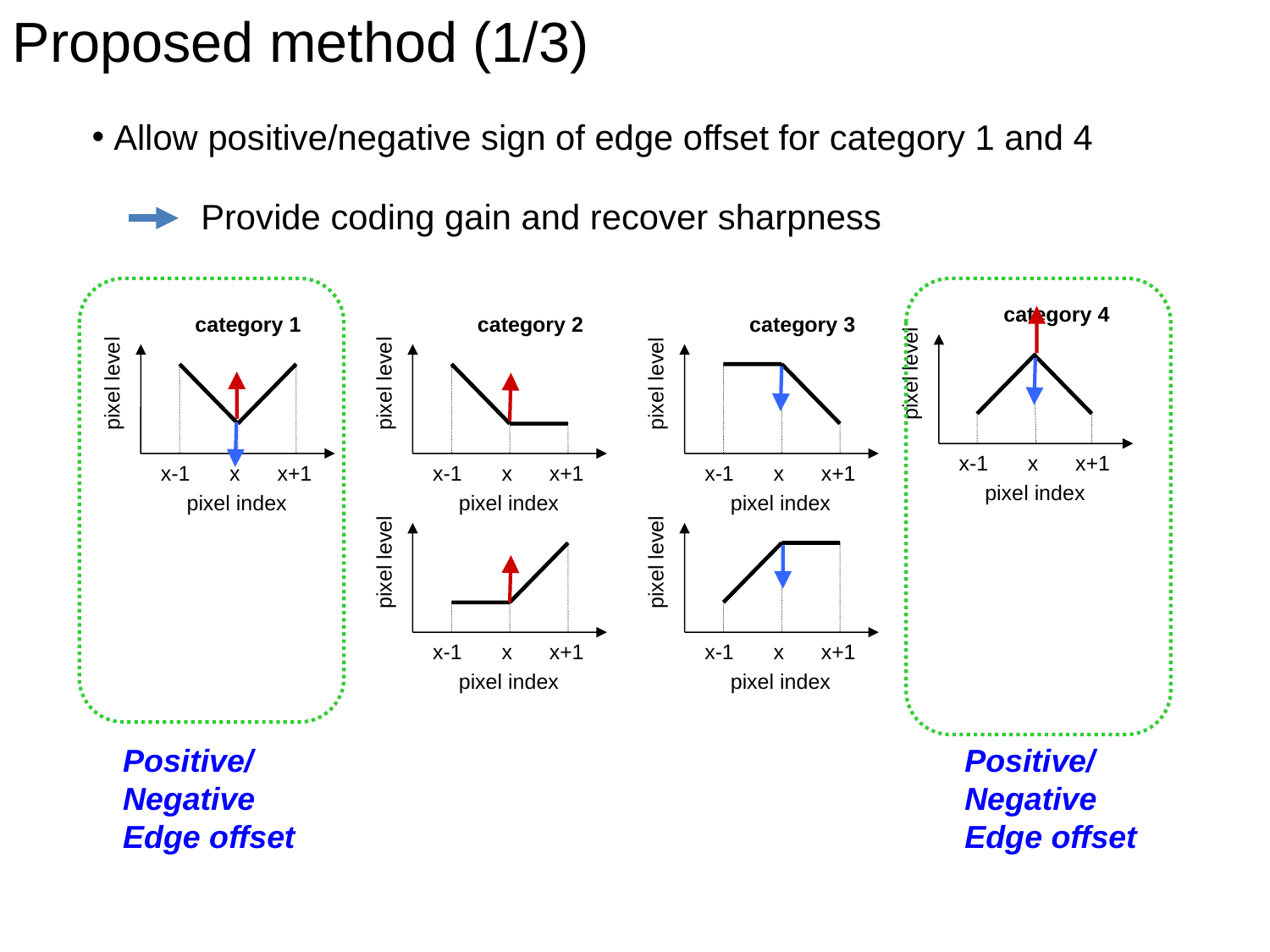

Proposed method (1/3)
 Allow positive/negative sign of edge offset for category 1 and 4
Provide coding gain and recover sharpness

category 4
category 1
category 2
category 3
pixel level

pixel level

pixel level

pixel level

x-1
x
x+1

x-1
x
x+1

x-1
x
x+1

x-1
x
x+1
pixel index
pixel index
pixel index
pixel index
pixel level

pixel level

x-1
x
x+1

x-1
x
x+1
pixel index
pixel index

Positive/
Negative
Edge offset
Positive/
Negative
Edge offset